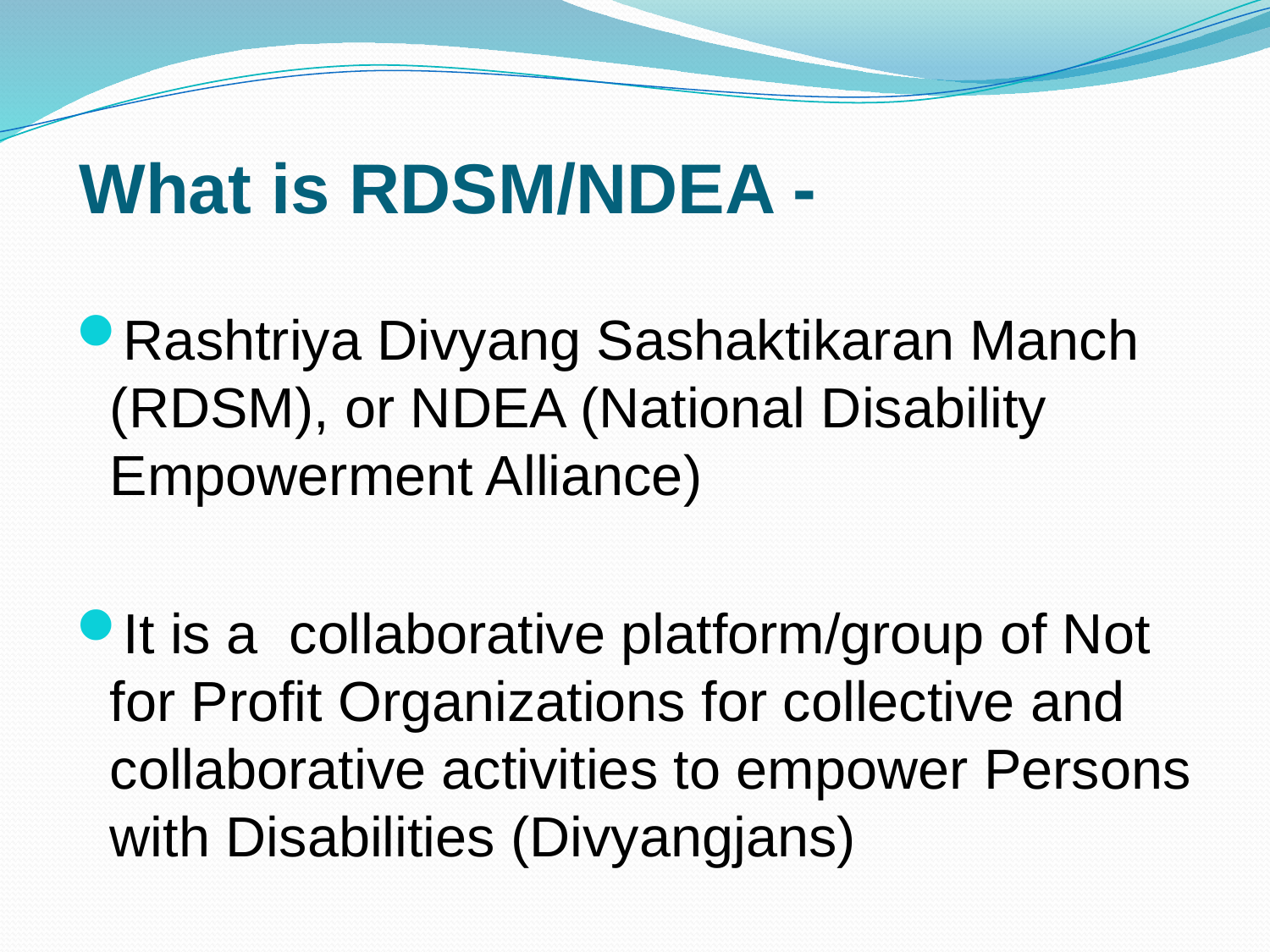

# What is RDSM/NDEA -
Rashtriya Divyang Sashaktikaran Manch (RDSM), or NDEA (National Disability Empowerment Alliance)

It is a  collaborative platform/group of Not for Profit Organizations for collective and collaborative activities to empower Persons with Disabilities (Divyangjans)